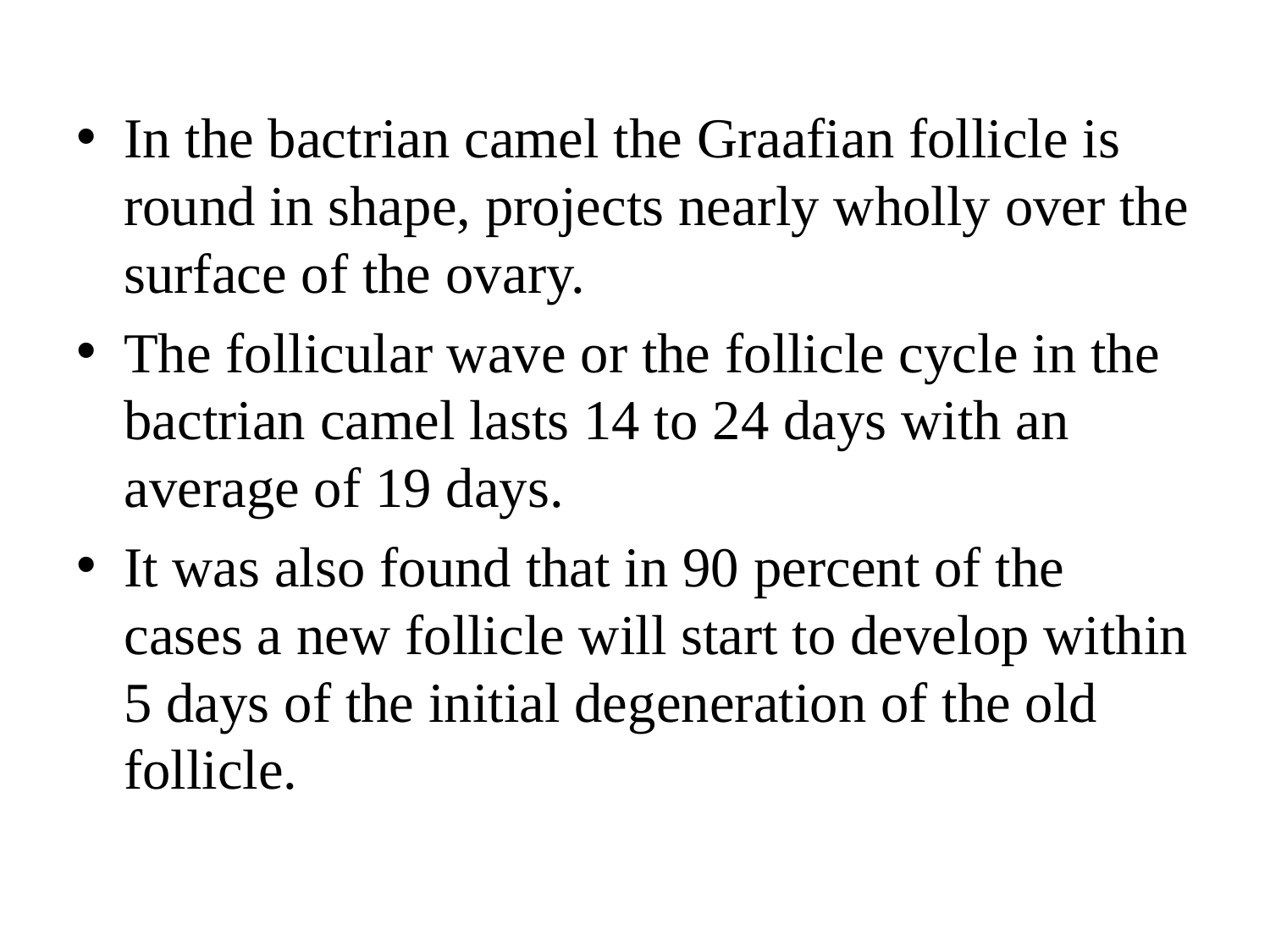

In the bactrian camel the Graafian follicle is round in shape, projects nearly wholly over the surface of the ovary.
The follicular wave or the follicle cycle in the bactrian camel lasts 14 to 24 days with an average of 19 days.
It was also found that in 90 percent of the cases a new follicle will start to develop within 5 days of the initial degeneration of the old follicle.